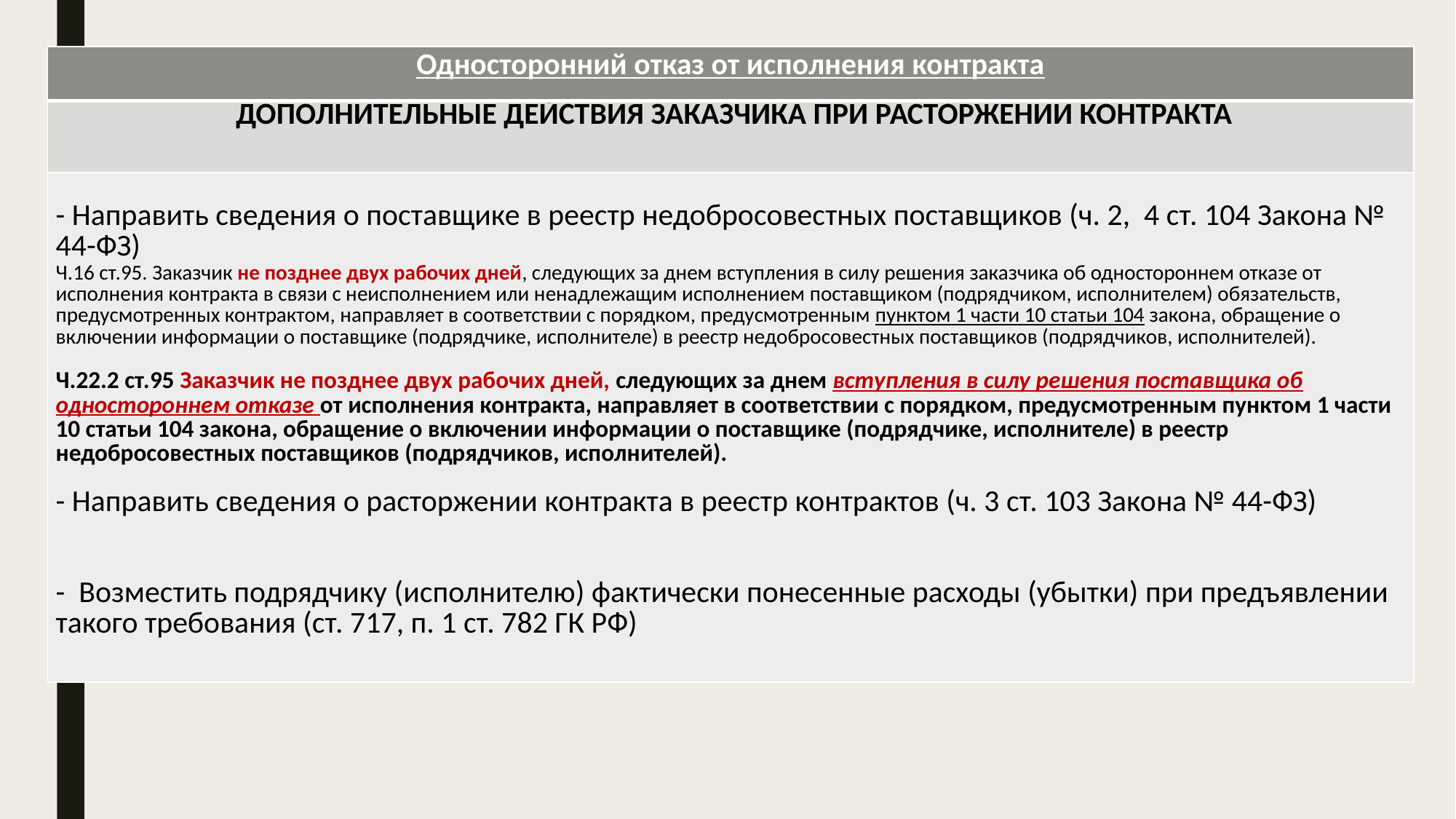

| Односторонний отказ от исполнения контракта |
| --- |
| ДОПОЛНИТЕЛЬНЫЕ ДЕЙСТВИЯ ЗАКАЗЧИКА ПРИ РАСТОРЖЕНИИ КОНТРАКТА |
| - Направить сведения о поставщике в реестр недобросовестных поставщиков (ч. 2, 4 ст. 104 Закона № 44-ФЗ) Ч.16 ст.95. Заказчик не позднее двух рабочих дней, следующих за днем вступления в силу решения заказчика об одностороннем отказе от исполнения контракта в связи с неисполнением или ненадлежащим исполнением поставщиком (подрядчиком, исполнителем) обязательств, предусмотренных контрактом, направляет в соответствии с порядком, предусмотренным пунктом 1 части 10 статьи 104 закона, обращение о включении информации о поставщике (подрядчике, исполнителе) в реестр недобросовестных поставщиков (подрядчиков, исполнителей). Ч.22.2 ст.95 Заказчик не позднее двух рабочих дней, следующих за днем вступления в силу решения поставщика об одностороннем отказе от исполнения контракта, направляет в соответствии с порядком, предусмотренным пунктом 1 части 10 статьи 104 закона, обращение о включении информации о поставщике (подрядчике, исполнителе) в реестр недобросовестных поставщиков (подрядчиков, исполнителей). - Направить сведения о расторжении контракта в реестр контрактов (ч. 3 ст. 103 Закона № 44-ФЗ) - Возместить подрядчику (исполнителю) фактически понесенные расходы (убытки) при предъявлении такого требования (ст. 717, п. 1 ст. 782 ГК РФ) |